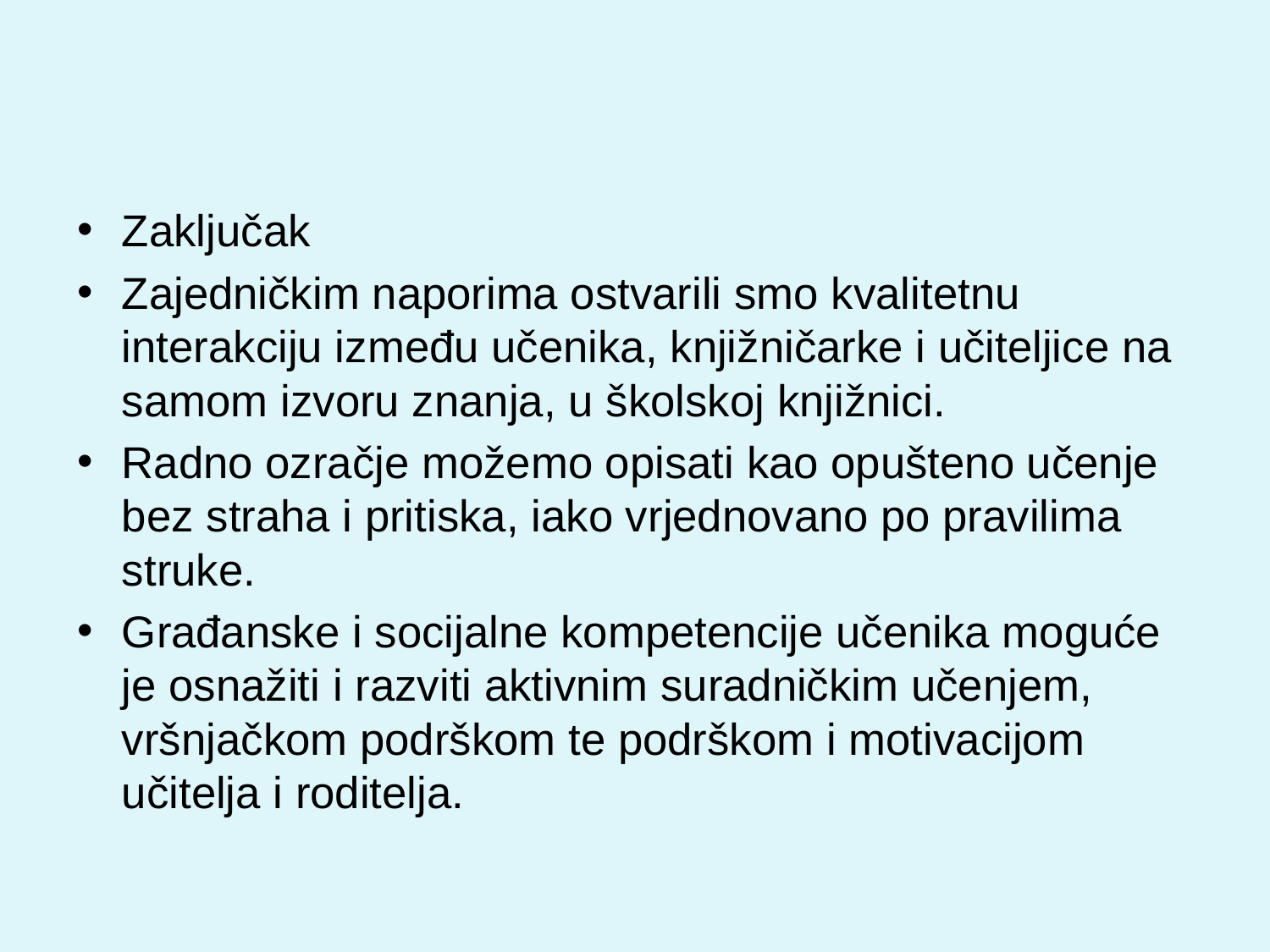

#
Zaključak
Zajedničkim naporima ostvarili smo kvalitetnu interakciju između učenika, knjižničarke i učiteljice na samom izvoru znanja, u školskoj knjižnici.
Radno ozračje možemo opisati kao opušteno učenje bez straha i pritiska, iako vrjednovano po pravilima struke.
Građanske i socijalne kompetencije učenika moguće je osnažiti i razviti aktivnim suradničkim učenjem, vršnjačkom podrškom te podrškom i motivacijom učitelja i roditelja.